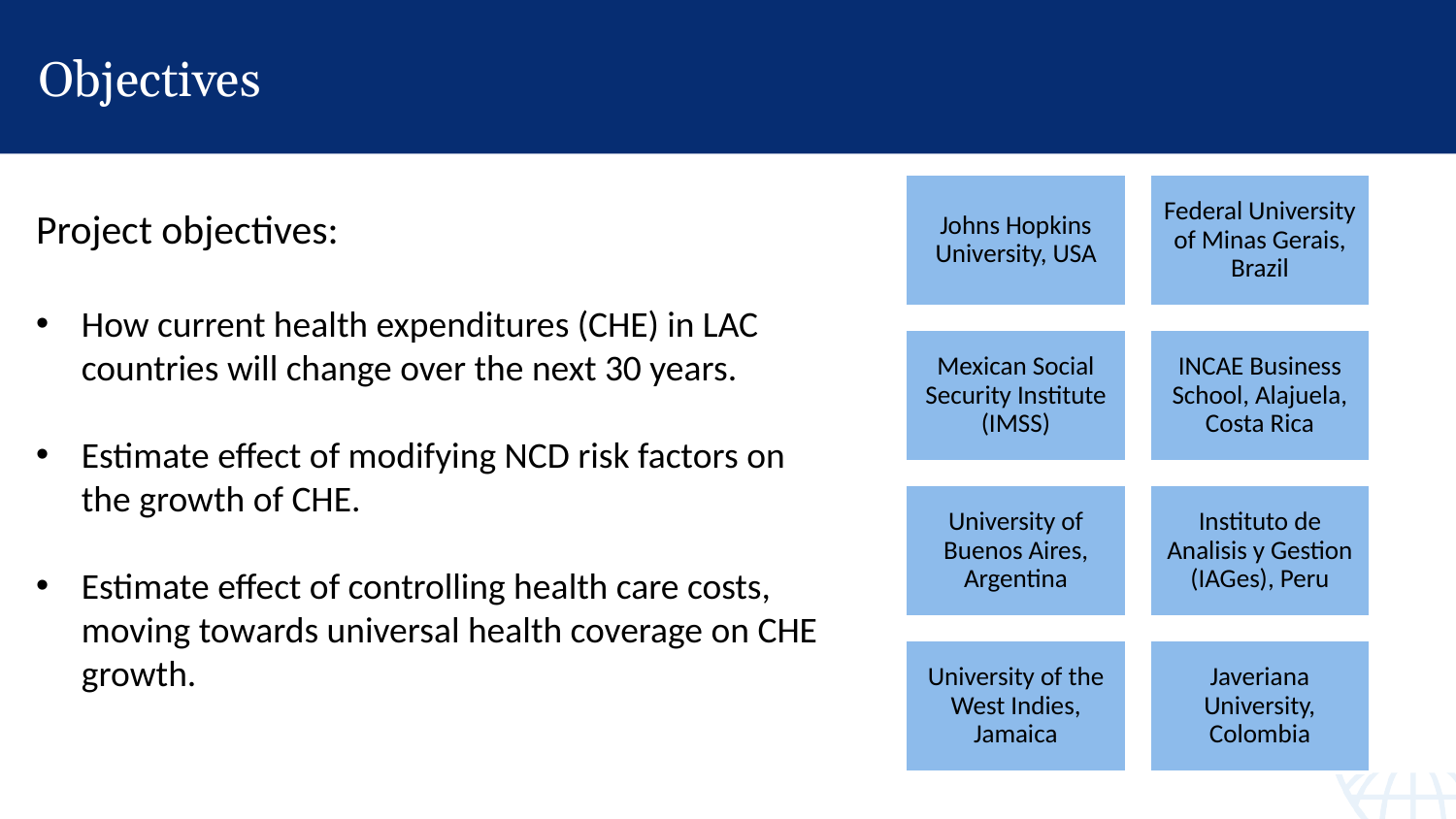

# Objectives
Johns Hopkins University, USA
Federal University of Minas Gerais, Brazil
Mexican Social Security Institute (IMSS)
INCAE Business School, Alajuela, Costa Rica
University of Buenos Aires, Argentina
Instituto de Analisis y Gestion (IAGes), Peru
University of the West Indies, Jamaica
Javeriana University, Colombia
Project objectives:

How current health expenditures (CHE) in LAC countries will change over the next 30 years.

Estimate effect of modifying NCD risk factors on the growth of CHE.

Estimate effect of controlling health care costs, moving towards universal health coverage on CHE growth.